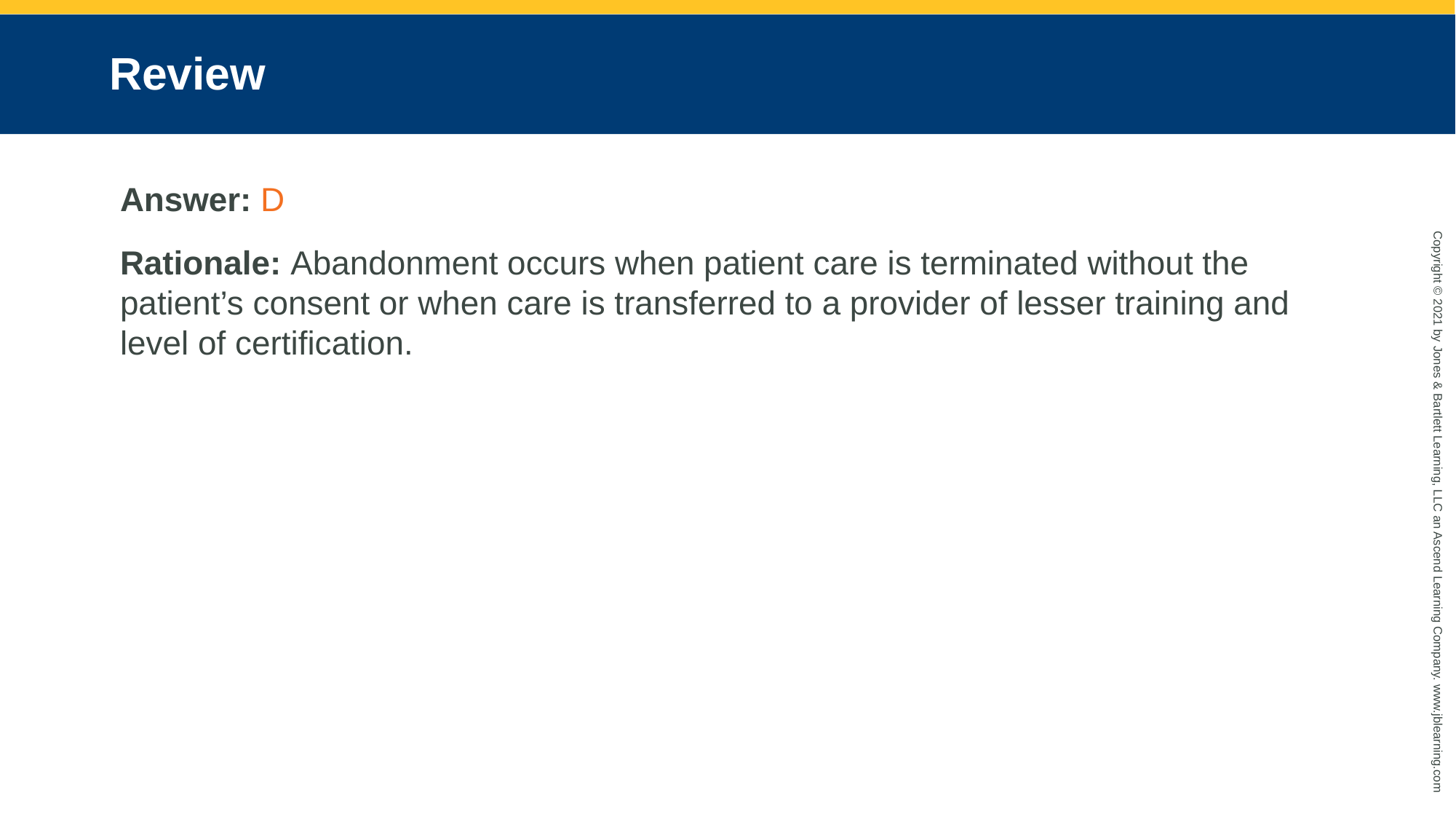

# Review
Answer: D
Rationale: Abandonment occurs when patient care is terminated without the patient’s consent or when care is transferred to a provider of lesser training and level of certification.